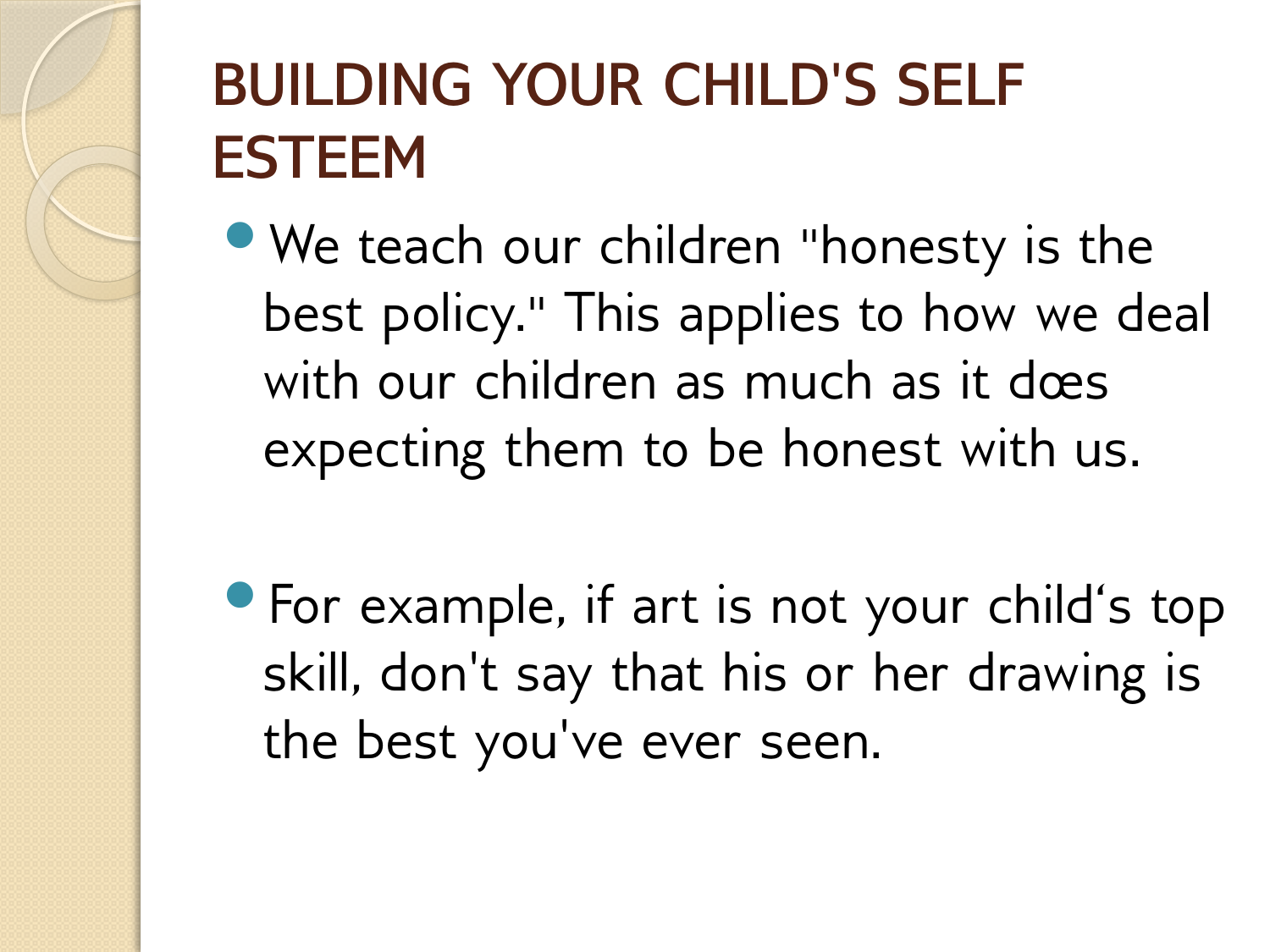

# BUILDING YOUR CHILD'S SELF ESTEEM
We teach our children "honesty is the best policy." This applies to how we deal with our children as much as it does expecting them to be honest with us.

For example, if art is not your child‘s top skill, don't say that his or her drawing is the best you've ever seen.